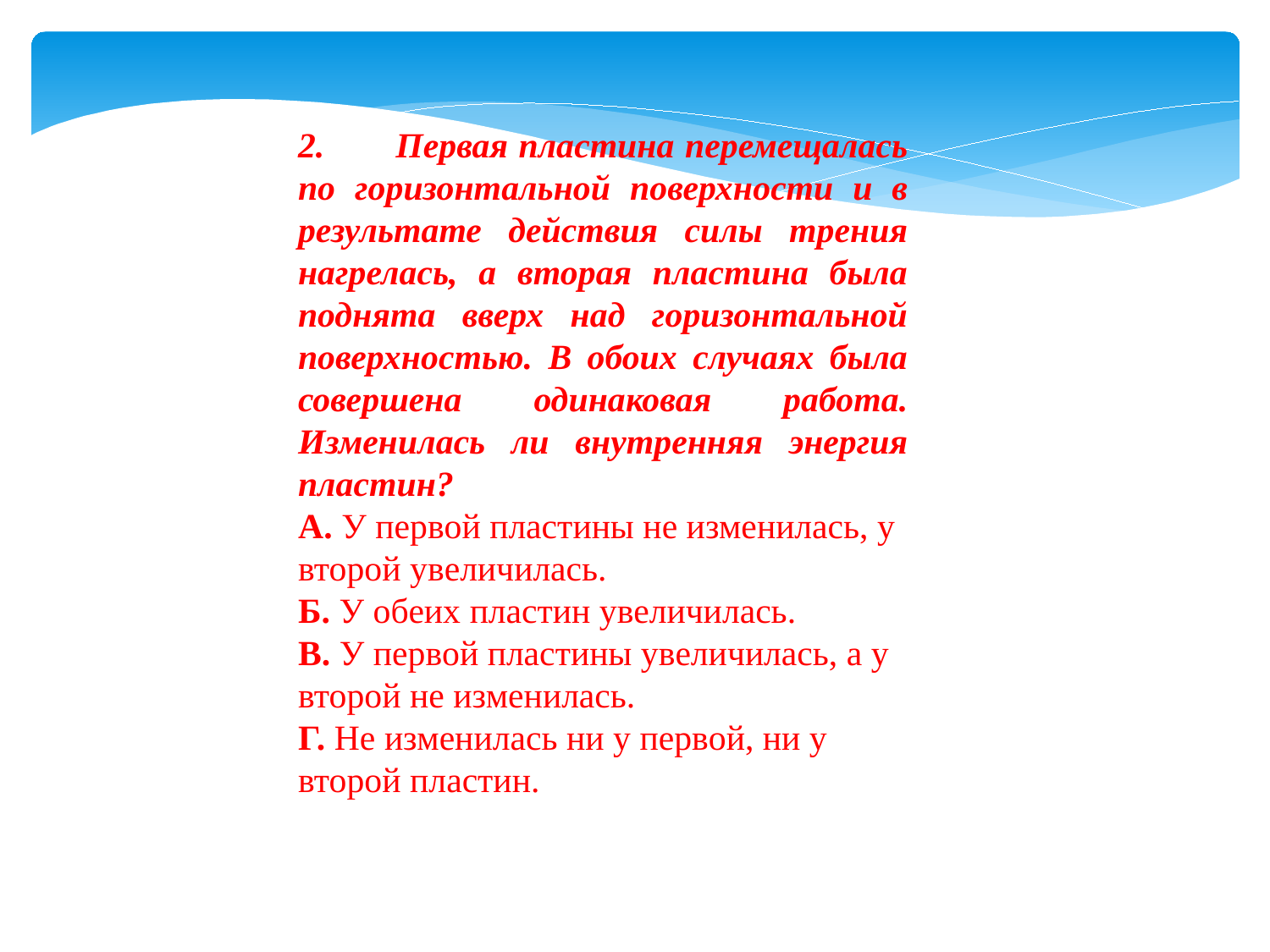

2.        Первая пластина перемещалась по горизонтальной поверхности и в результате действия силы трения нагрелась, а вторая пластина была поднята вверх над горизонтальной поверхностью. В обоих случаях была совершена одинаковая работа. Изменилась ли внутренняя энергия пластин?
А. У первой пластины не изменилась, у второй увеличилась.
Б. У обеих пластин увеличилась.
В. У первой пластины увеличилась, а у второй не изменилась.
Г. Не изменилась ни у первой, ни у второй пластин.